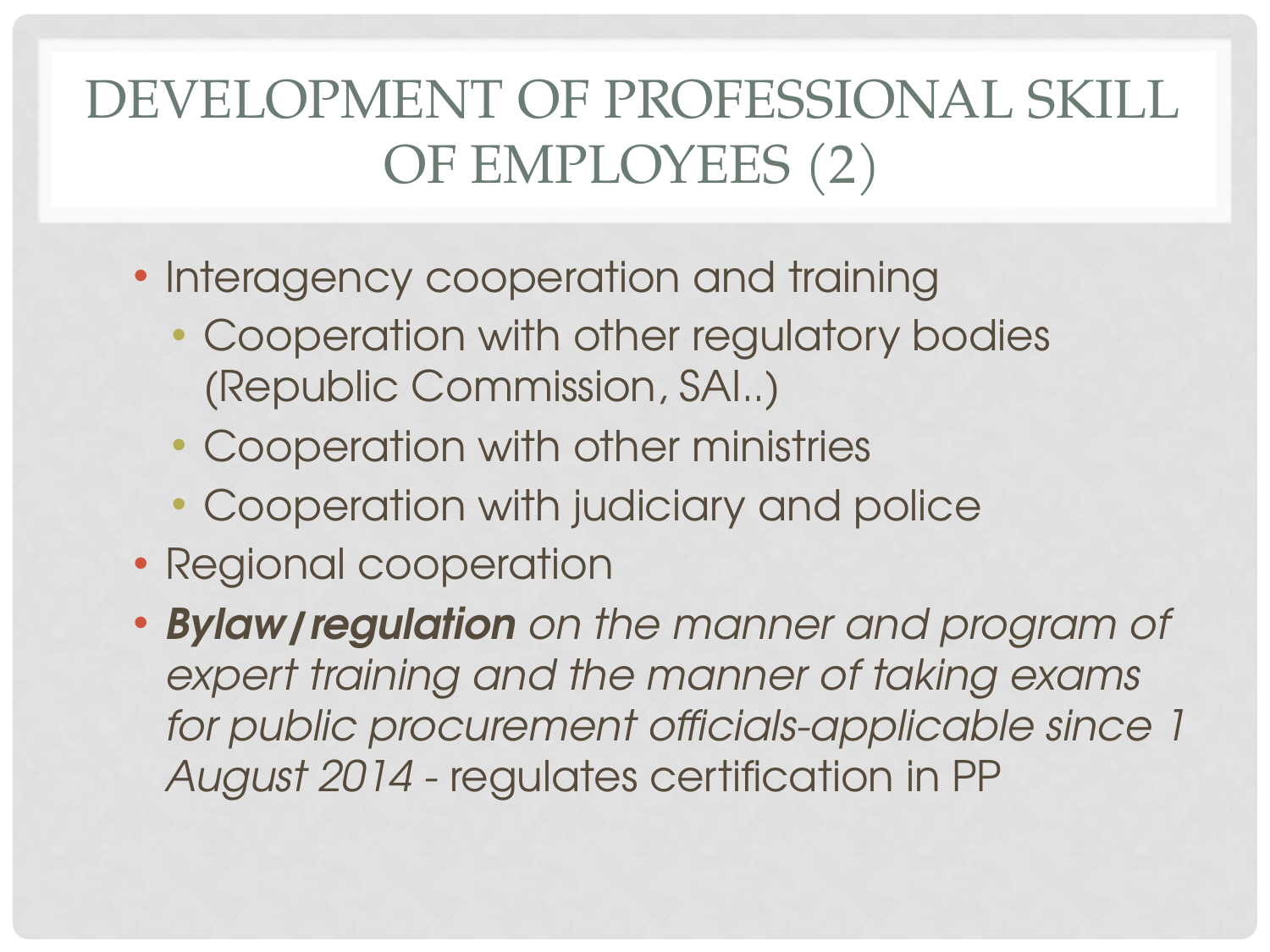

# Development of professional skill of employees (2)
Interagency cooperation and training
Cooperation with other regulatory bodies (Republic Commission, SAI..)
Cooperation with other ministries
Cooperation with judiciary and police
Regional cooperation
Bylaw/regulation on the manner and program of expert training and the manner of taking exams for public procurement officials-applicable since 1 August 2014 - regulates certification in PP